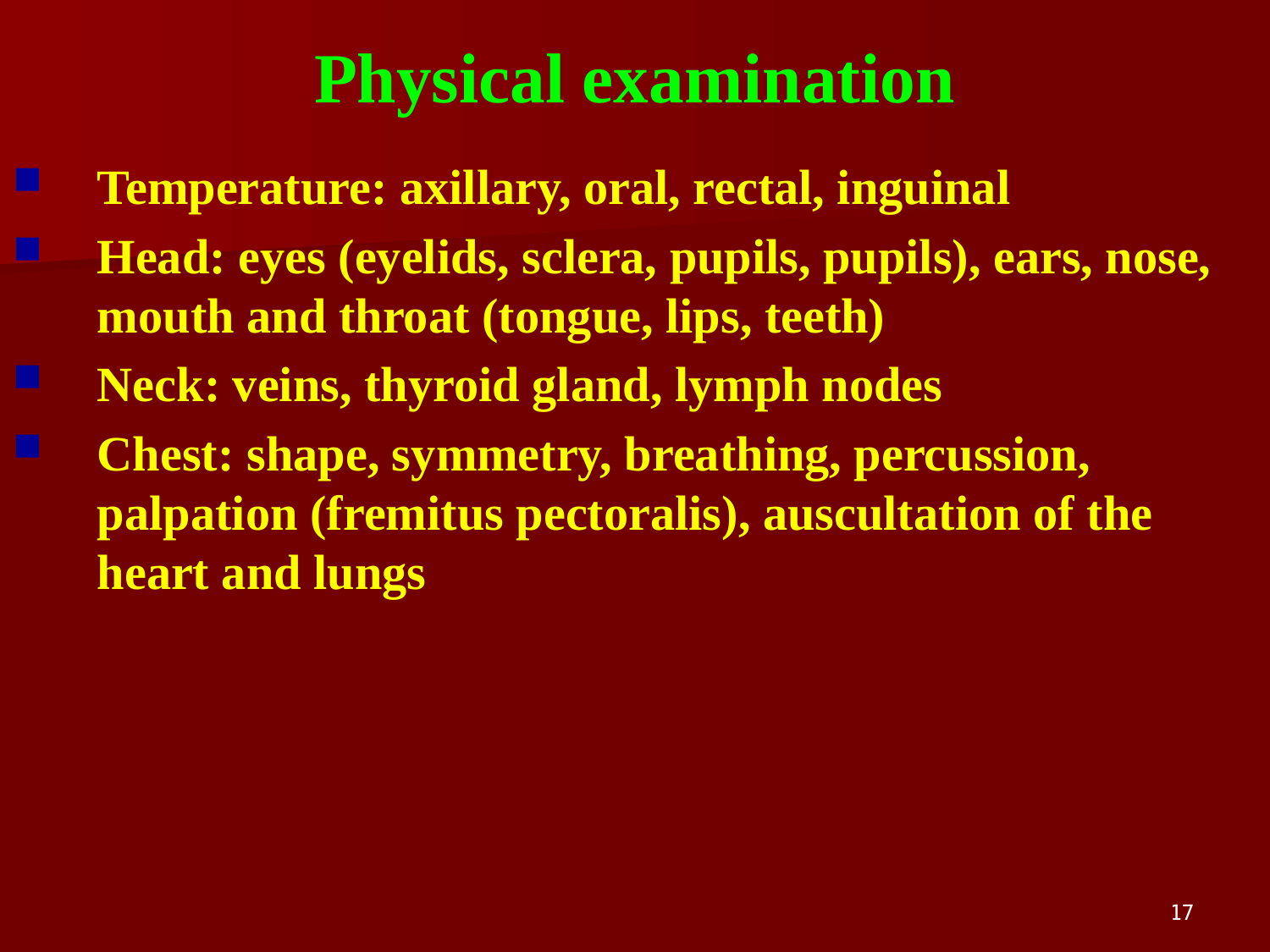

# Physical examination
Temperature: axillary, oral, rectal, inguinal
Head: eyes (eyelids, sclera, pupils, pupils), ears, nose, mouth and throat (tongue, lips, teeth)
Neck: veins, thyroid gland, lymph nodes
Chest: shape, symmetry, breathing, percussion, palpation (fremitus pectoralis), auscultation of the heart and lungs

17